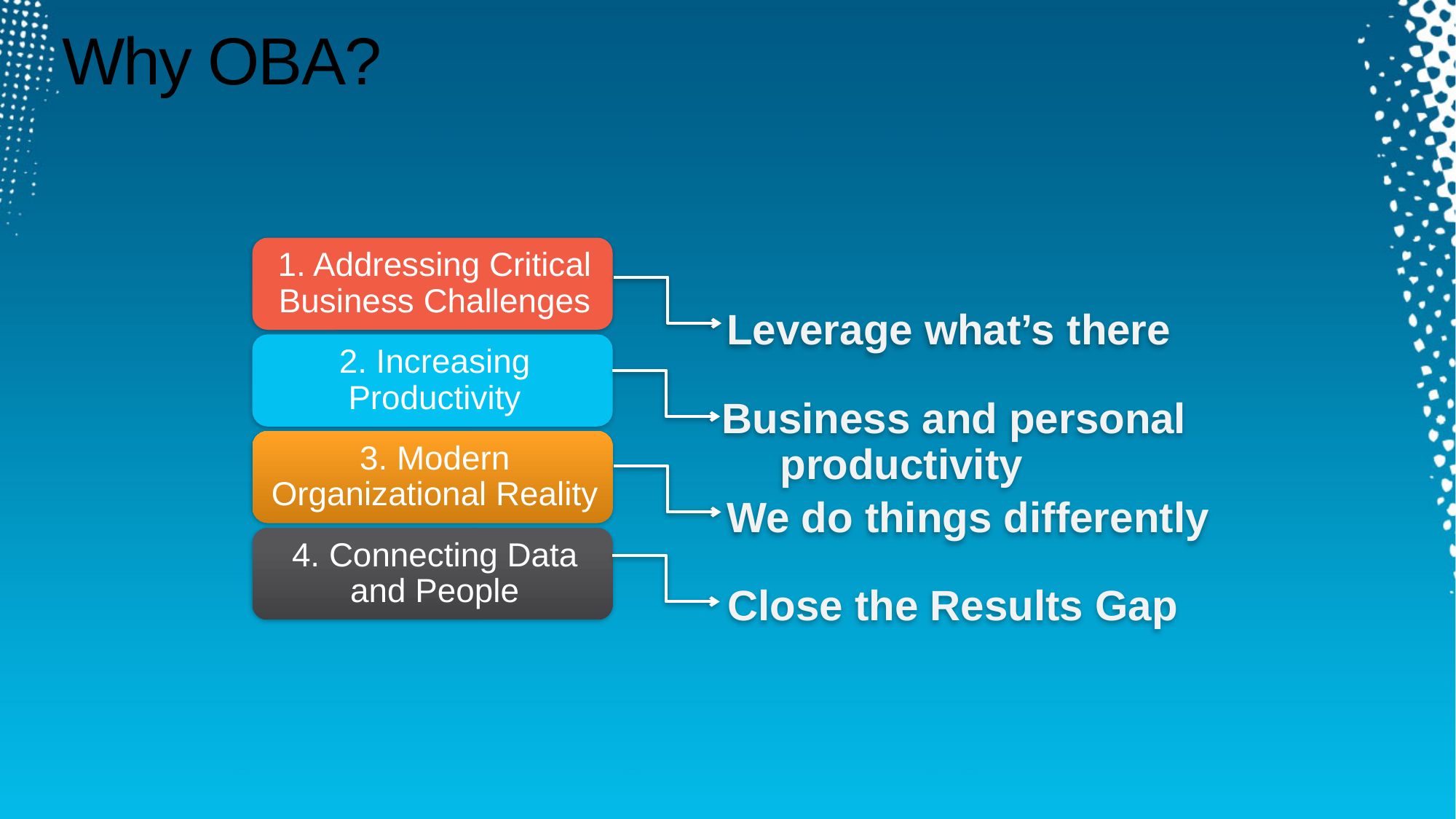

# Why OBA?
1. Addressing Critical Business Challenges
2. Increasing Productivity
3. Modern Organizational Reality
4. Connecting Data and People
Leverage what’s there
Business and personal productivity
We do things differently
Close the Results Gap